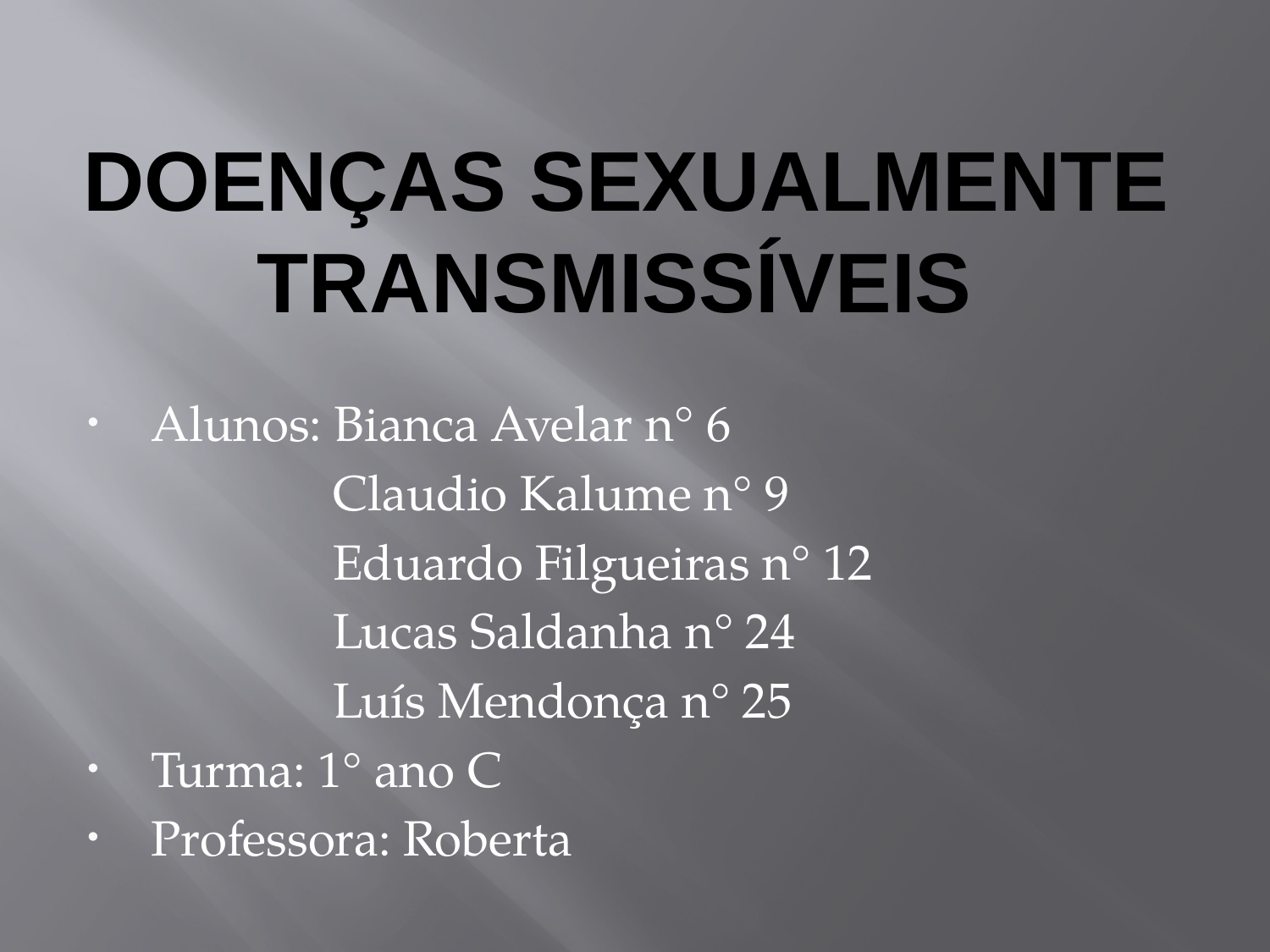

# Doenças sexualmente transmissíveis
Alunos: Bianca Avelar n° 6
                    Claudio Kalume n° 9
                    Eduardo Filgueiras n° 12
                    Lucas Saldanha n° 24
                    Luís Mendonça n° 25
Turma: 1° ano C
Professora: Roberta